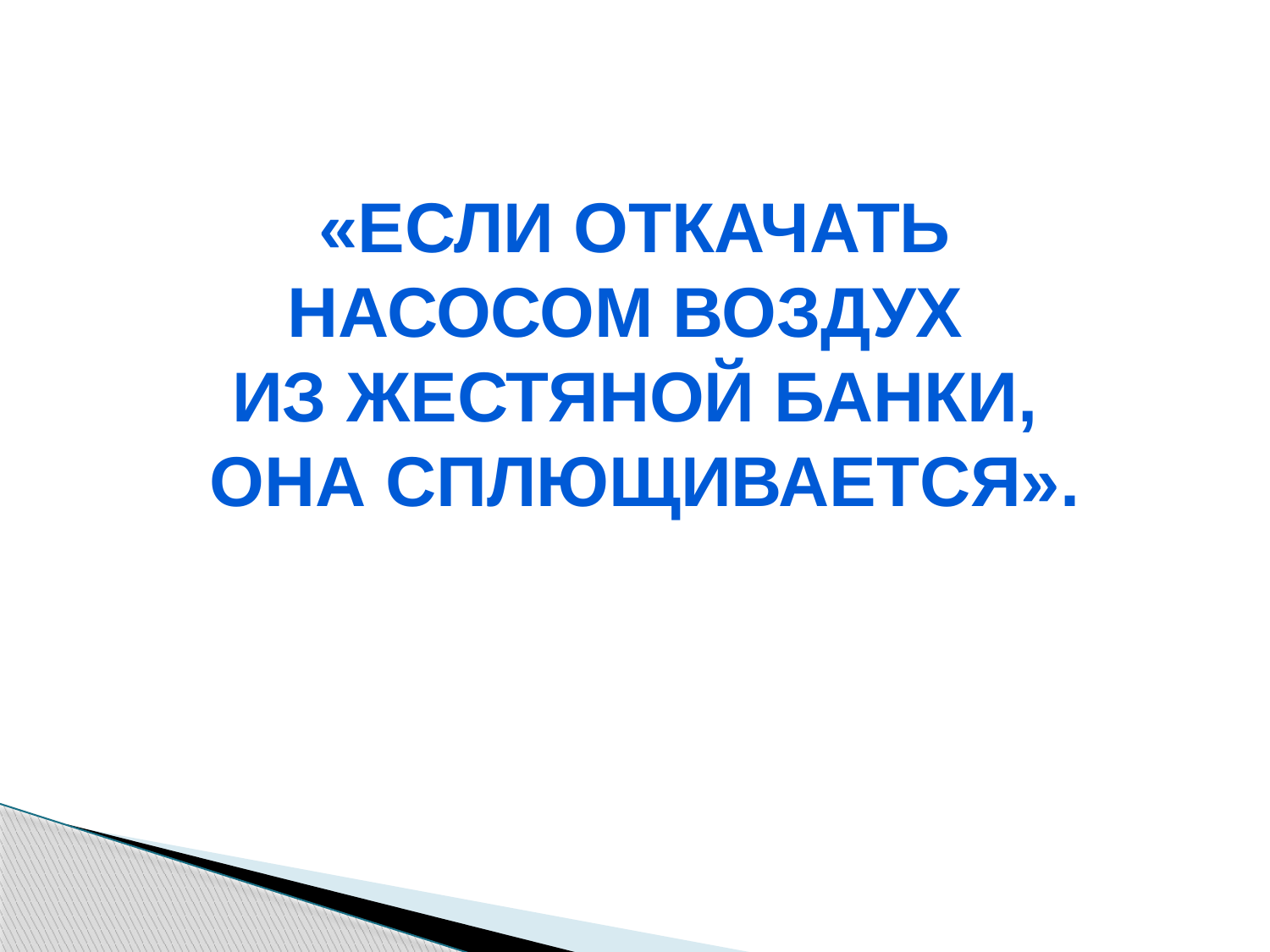

«ЕСЛИ ОТКАЧАТЬ НАСОСОМ ВОЗДУХ
ИЗ ЖЕСТЯНОЙ БАНКИ,
 ОНА СПЛЮЩИВАЕТСЯ».